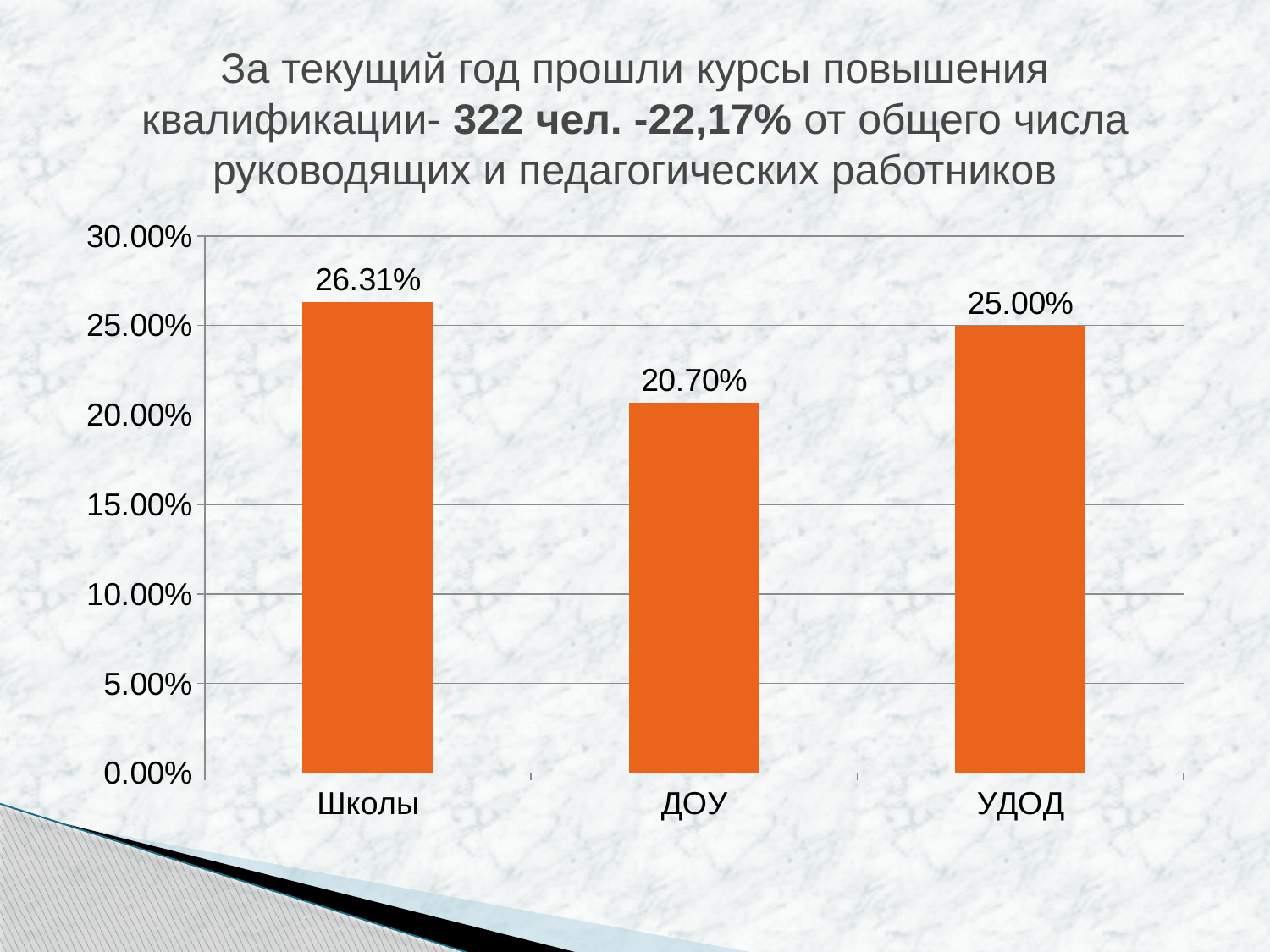

# За текущий год прошли курсы повышения квалификации- 322 чел. -22,17% от общего числа руководящих и педагогических работников

### Chart

| Category | Столбец1 |
|---|---|
| Школы | 0.2631 |
| ДОУ | 0.20700000000000007 |
| УДОД | 0.25 |